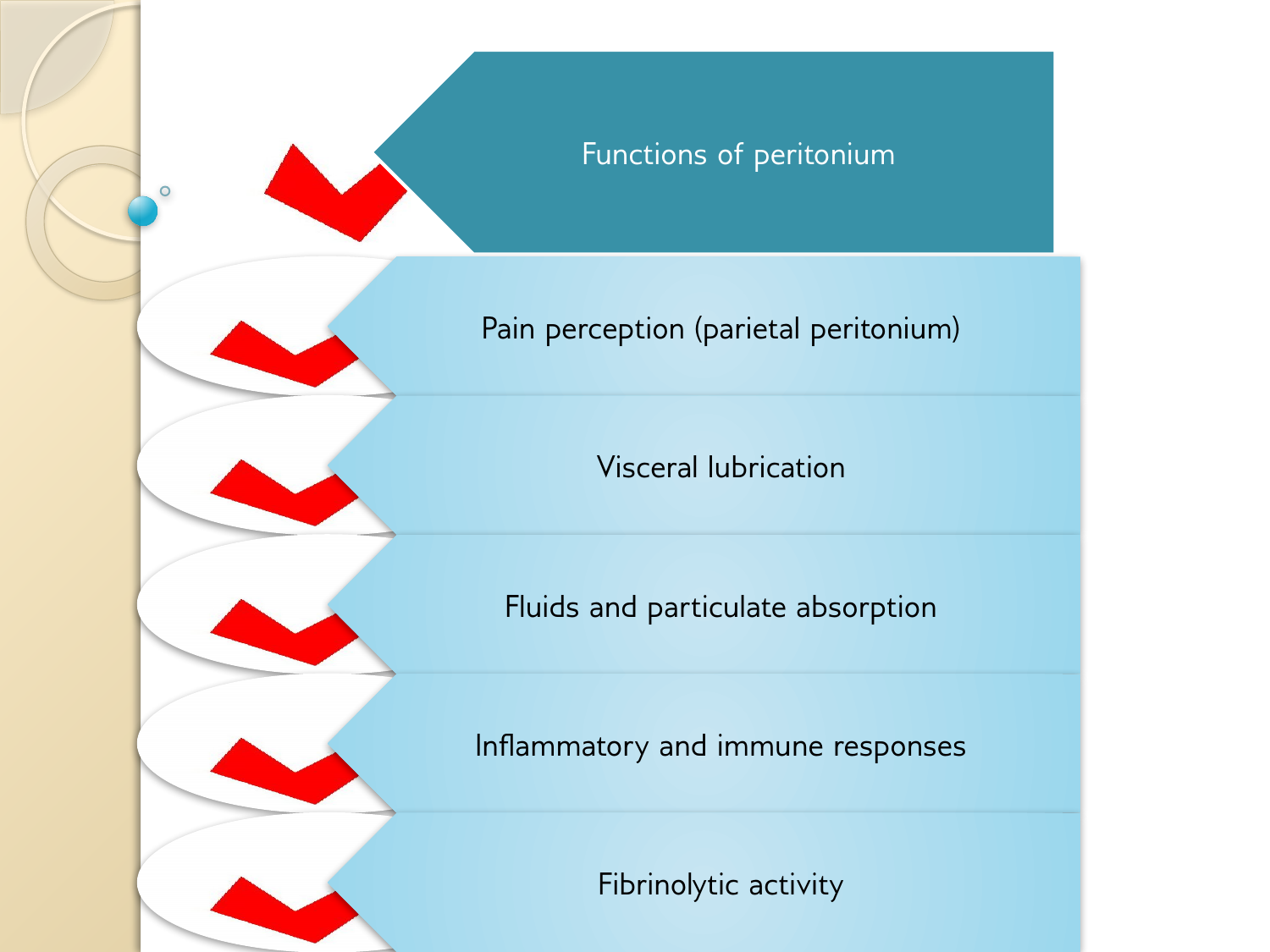

Functions of peritonium
Pain perception (parietal peritonium)
Visceral lubrication
Fluids and particulate absorption
Inflammatory and immune responses
Fibrinolytic activity